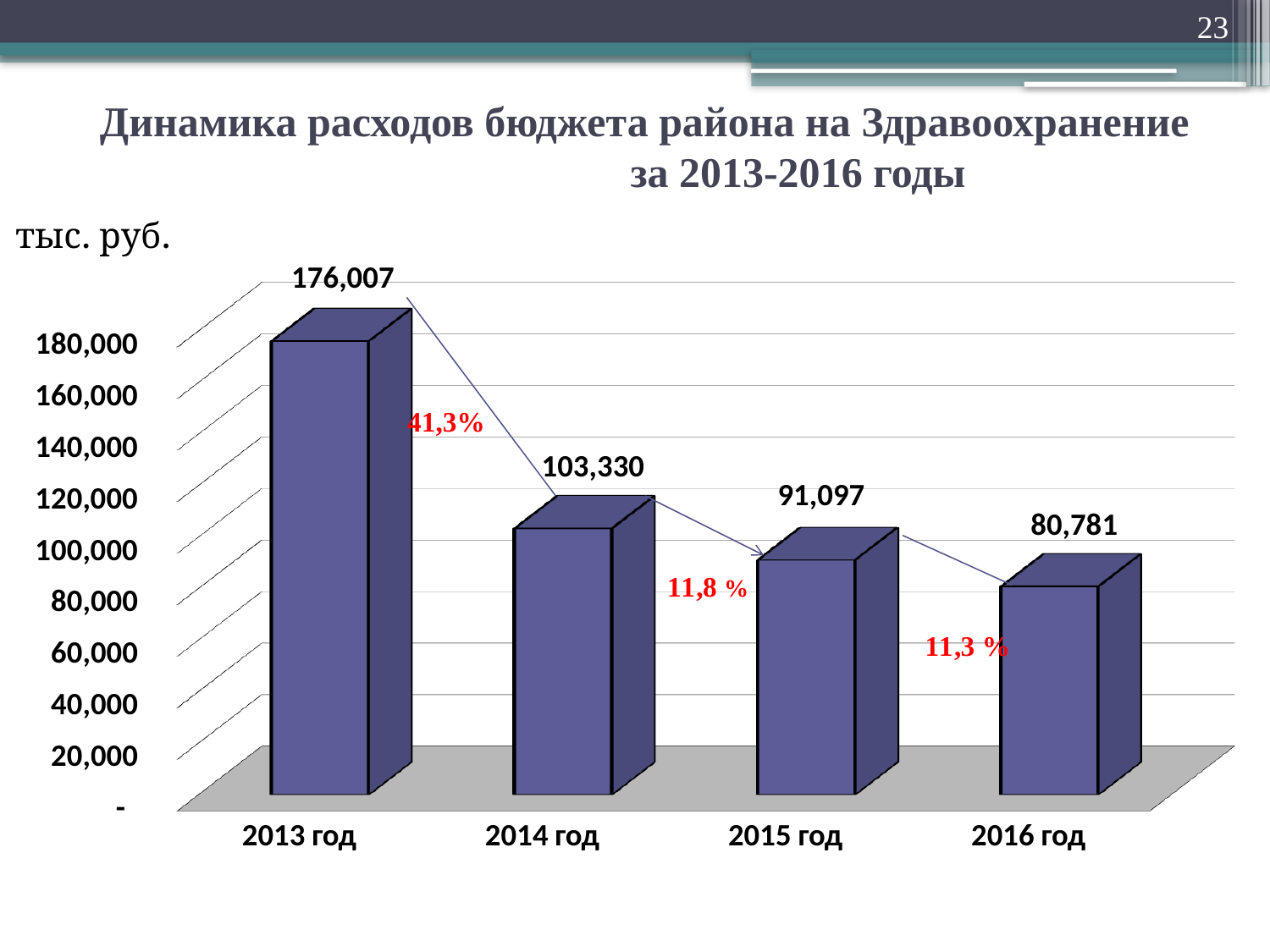

23
# Динамика расходов бюджета района на Здравоохранение                              за 2013-2016 годы
тыс. руб.

[unsupported chart]

41,3%